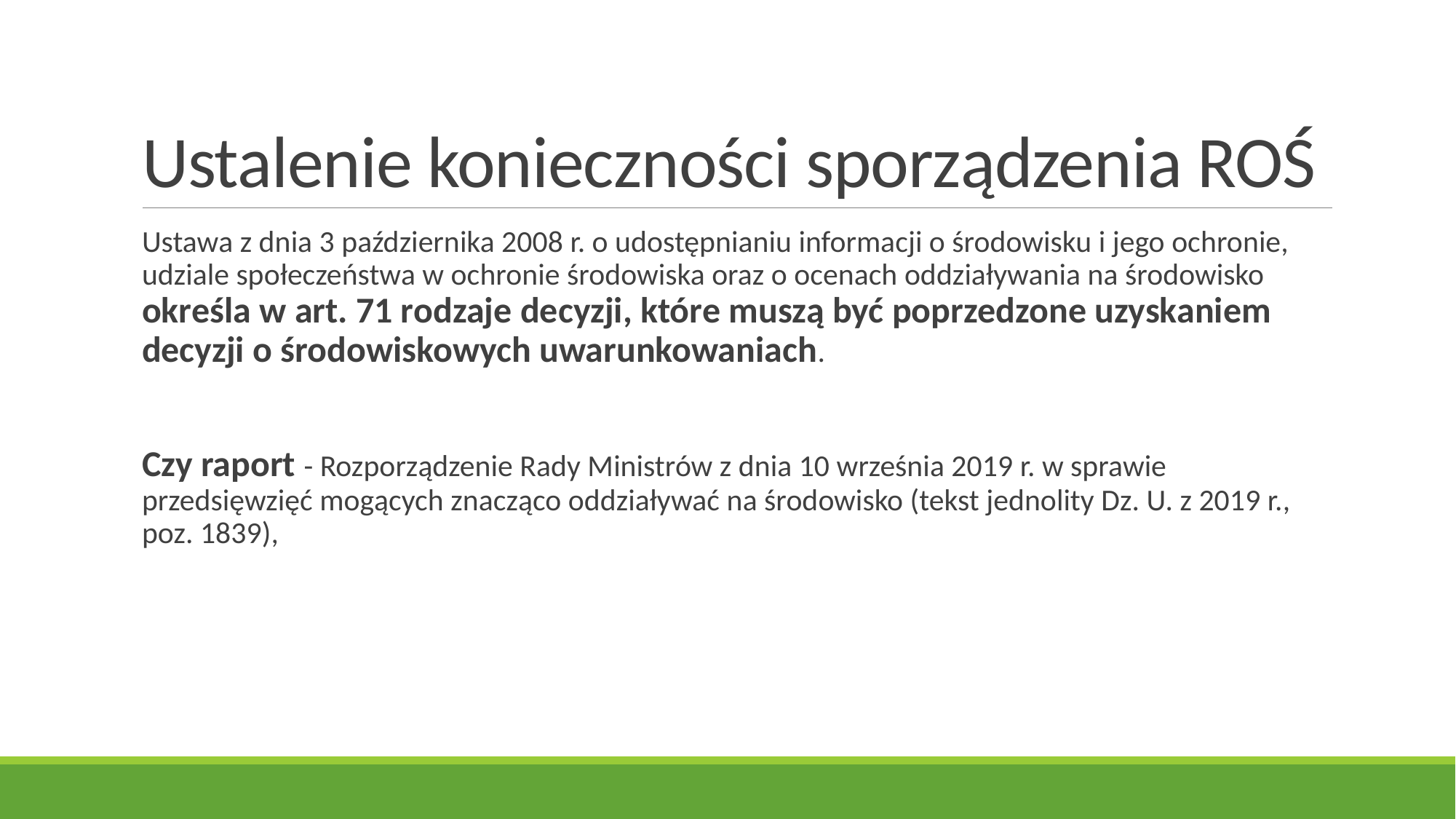

# Ustalenie konieczności sporządzenia ROŚ
Ustawa z dnia 3 października 2008 r. o udostępnianiu informacji o środowisku i jego ochronie, udziale społeczeństwa w ochronie środowiska oraz o ocenach oddziaływania na środowisko określa w art. 71 rodzaje decyzji, które muszą być poprzedzone uzyskaniem decyzji o środowiskowych uwarunkowaniach.

Czy raport - Rozporządzenie Rady Ministrów z dnia 10 września 2019 r. w sprawie przedsięwzięć mogących znacząco oddziaływać na środowisko (tekst jednolity Dz. U. z 2019 r., poz. 1839),